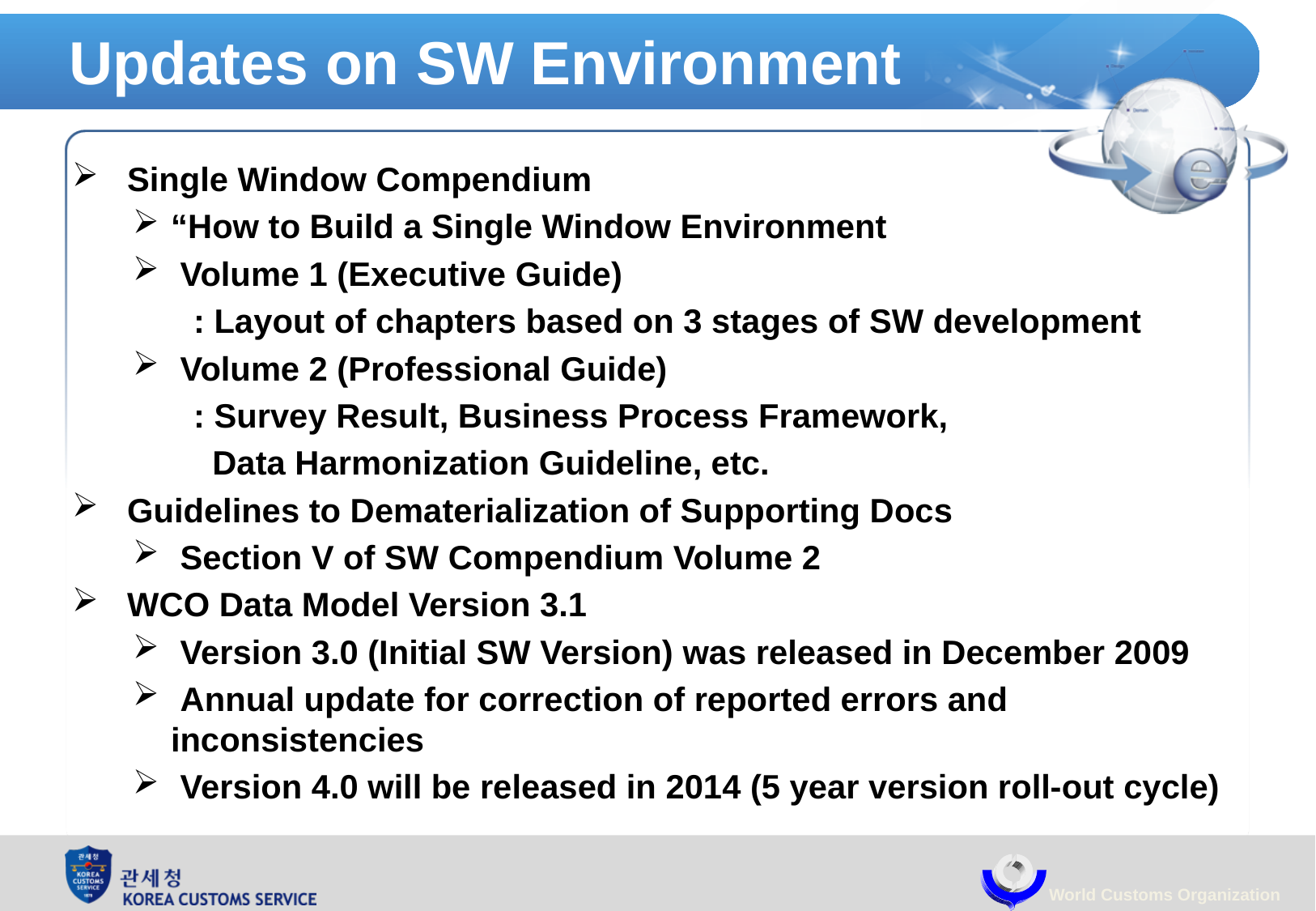

# Updates on SW Environment
 Single Window Compendium
“How to Build a Single Window Environment
 Volume 1 (Executive Guide)
: Layout of chapters based on 3 stages of SW development
 Volume 2 (Professional Guide)
: Survey Result, Business Process Framework,
  Data Harmonization Guideline, etc.
 Guidelines to Dematerialization of Supporting Docs
 Section V of SW Compendium Volume 2
 WCO Data Model Version 3.1
 Version 3.0 (Initial SW Version) was released in December 2009
 Annual update for correction of reported errors and inconsistencies
 Version 4.0 will be released in 2014 (5 year version roll-out cycle)